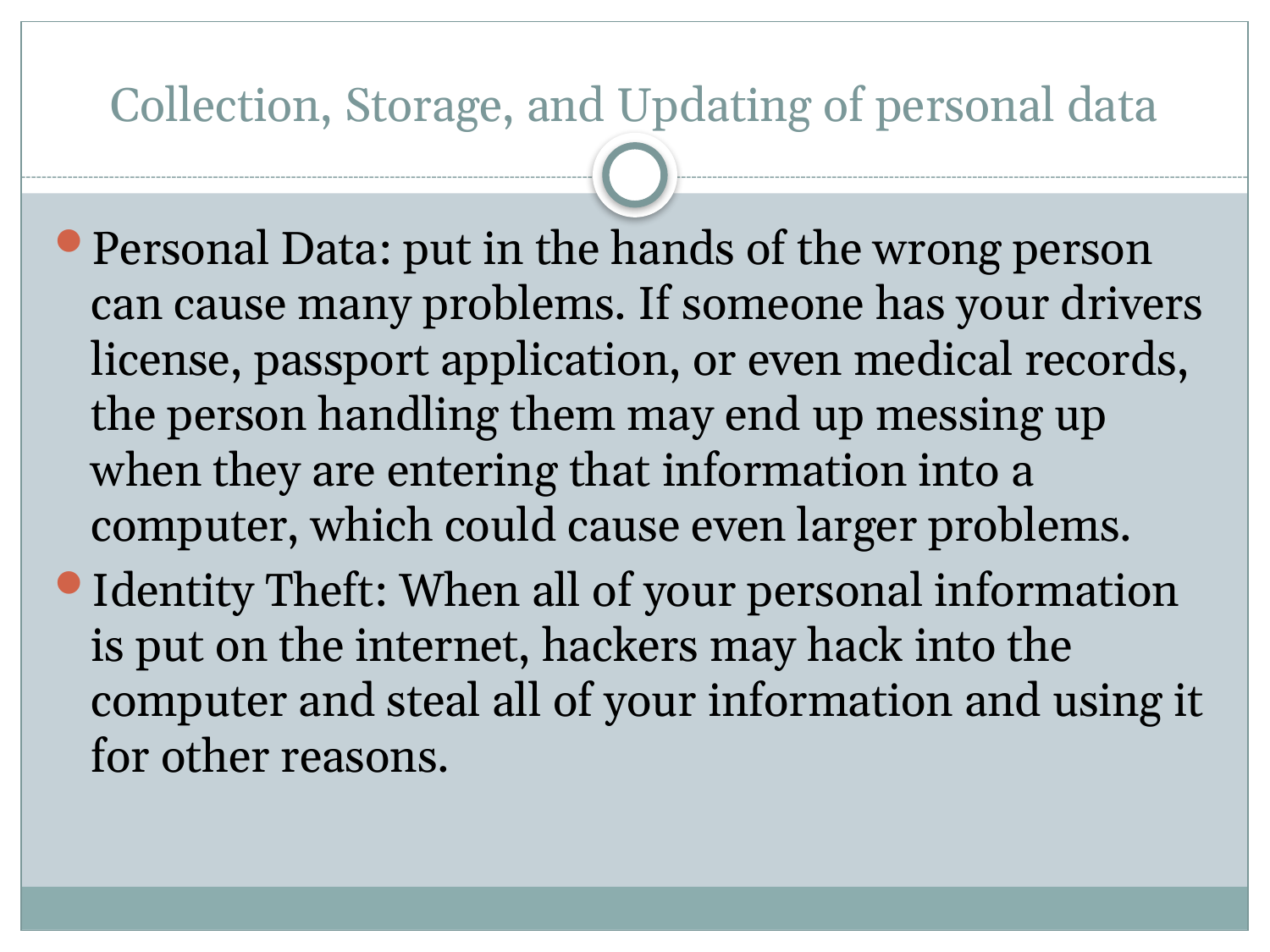

# Collection, Storage, and Updating of personal data
Personal Data: put in the hands of the wrong person can cause many problems. If someone has your drivers license, passport application, or even medical records, the person handling them may end up messing up when they are entering that information into a computer, which could cause even larger problems.
Identity Theft: When all of your personal information is put on the internet, hackers may hack into the computer and steal all of your information and using it for other reasons.